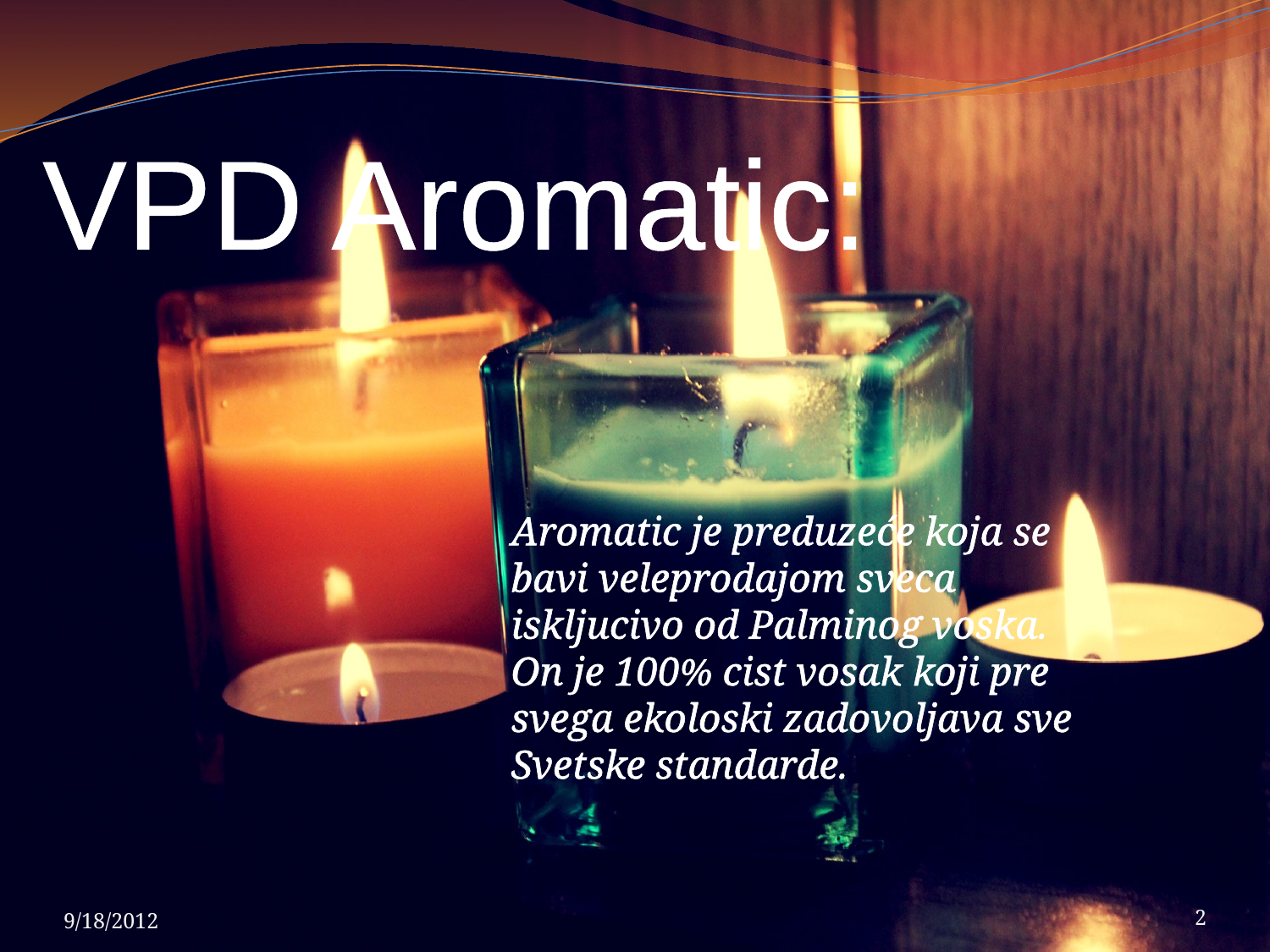

# VPD Aromatic:

	Aromatic je preduzeće koja se bavi veleprodajom sveca iskljucivo od Palminog voska.
On je 100% cist vosak koji pre svega ekoloski zadovoljava sve Svetske standarde.

9/18/2012
2